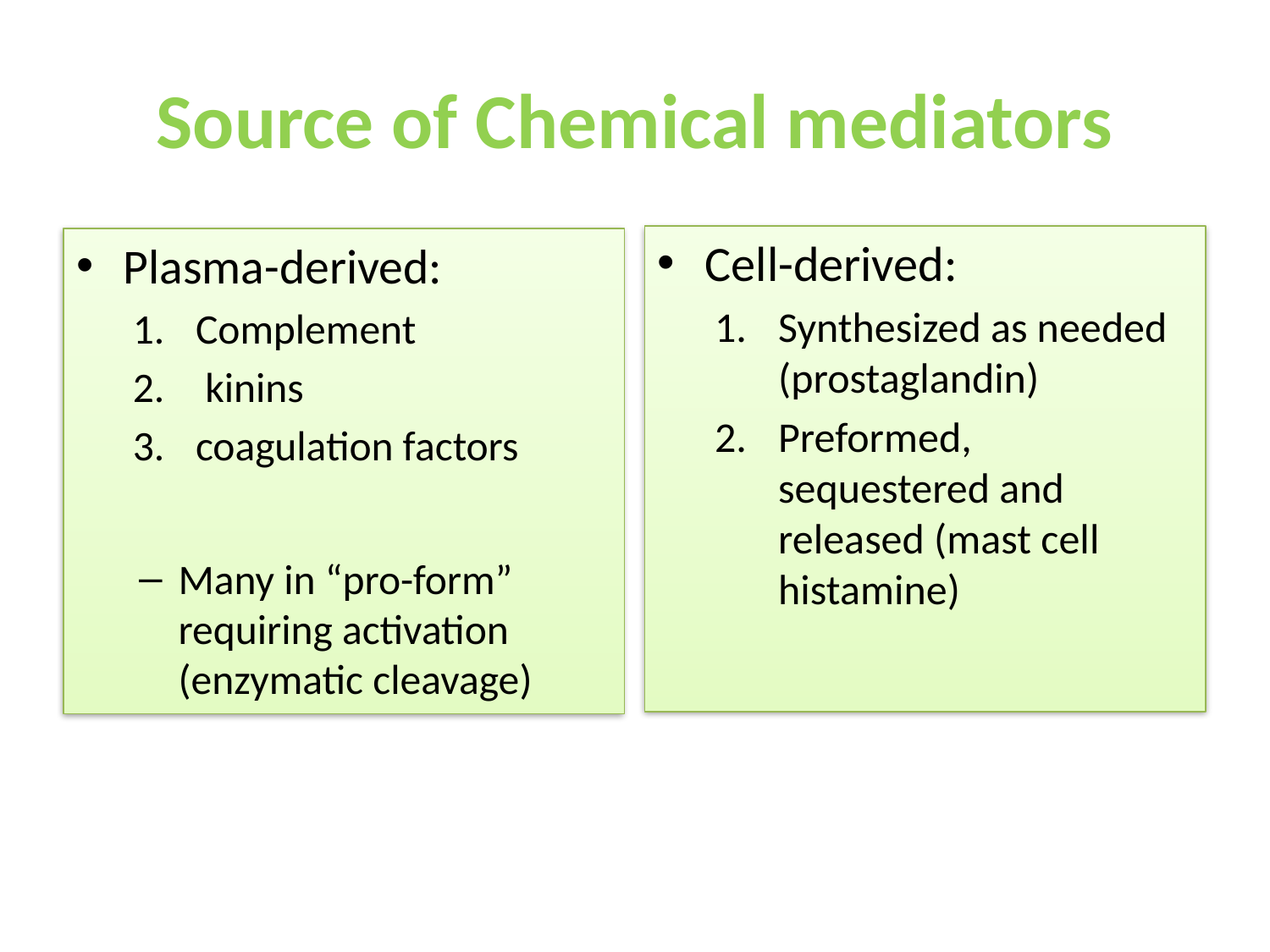

# Source of Chemical mediators
Cell-derived:
Synthesized as needed (prostaglandin)
Preformed, sequestered and released (mast cell histamine)

Plasma-derived:
Complement
 kinins
coagulation factors

Many in “pro-form” requiring activation (enzymatic cleavage)